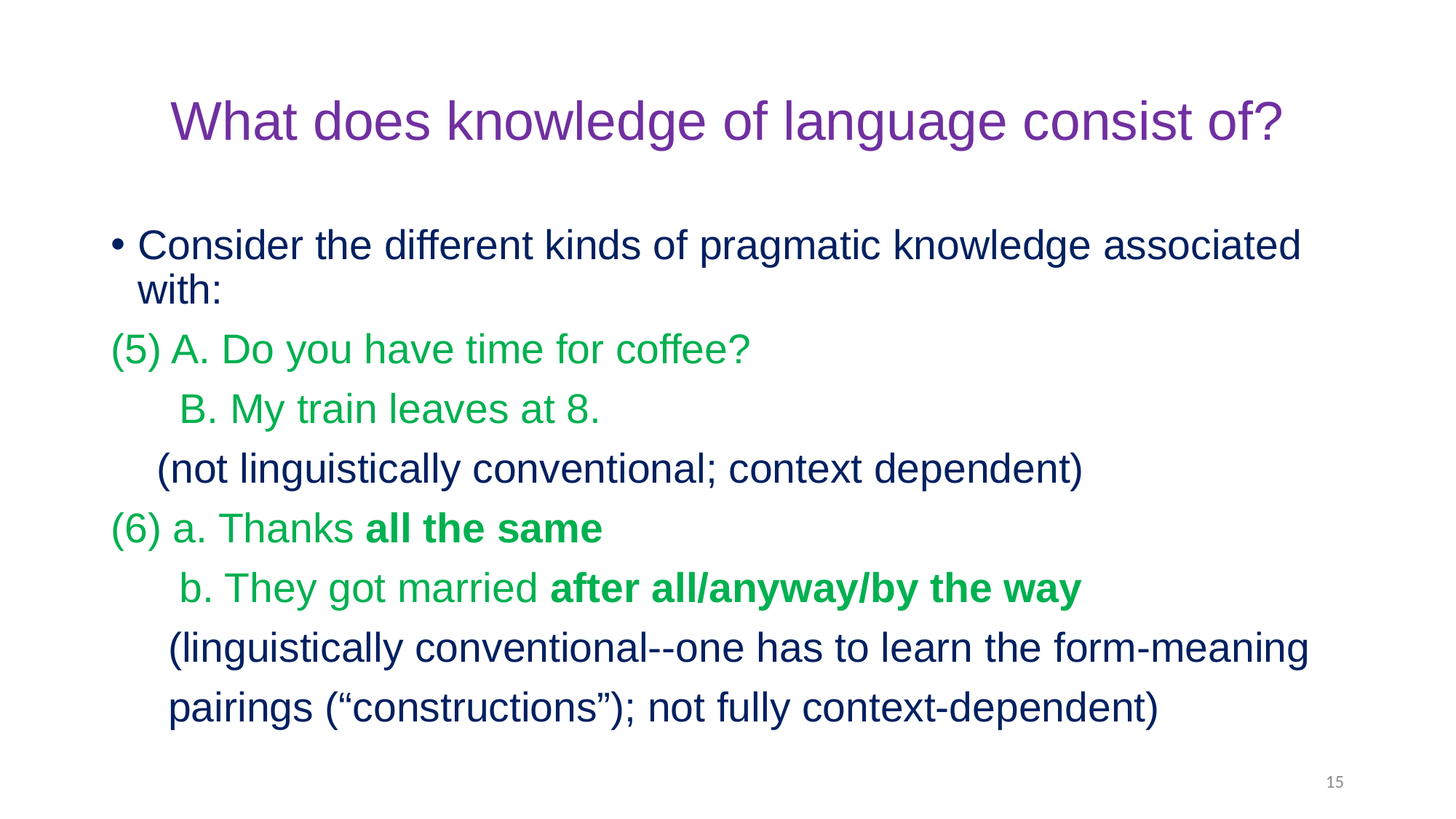

# What does knowledge of language consist of?
Consider the different kinds of pragmatic knowledge associated with:
A. Do you have time for coffee?
      B. My train leaves at 8.
    (not linguistically conventional; context dependent)
(6) a. Thanks all the same
      b. They got married after all/anyway/by the way
     (linguistically conventional--one has to learn the form-meaning
     pairings (“constructions”); not fully context-dependent)
15